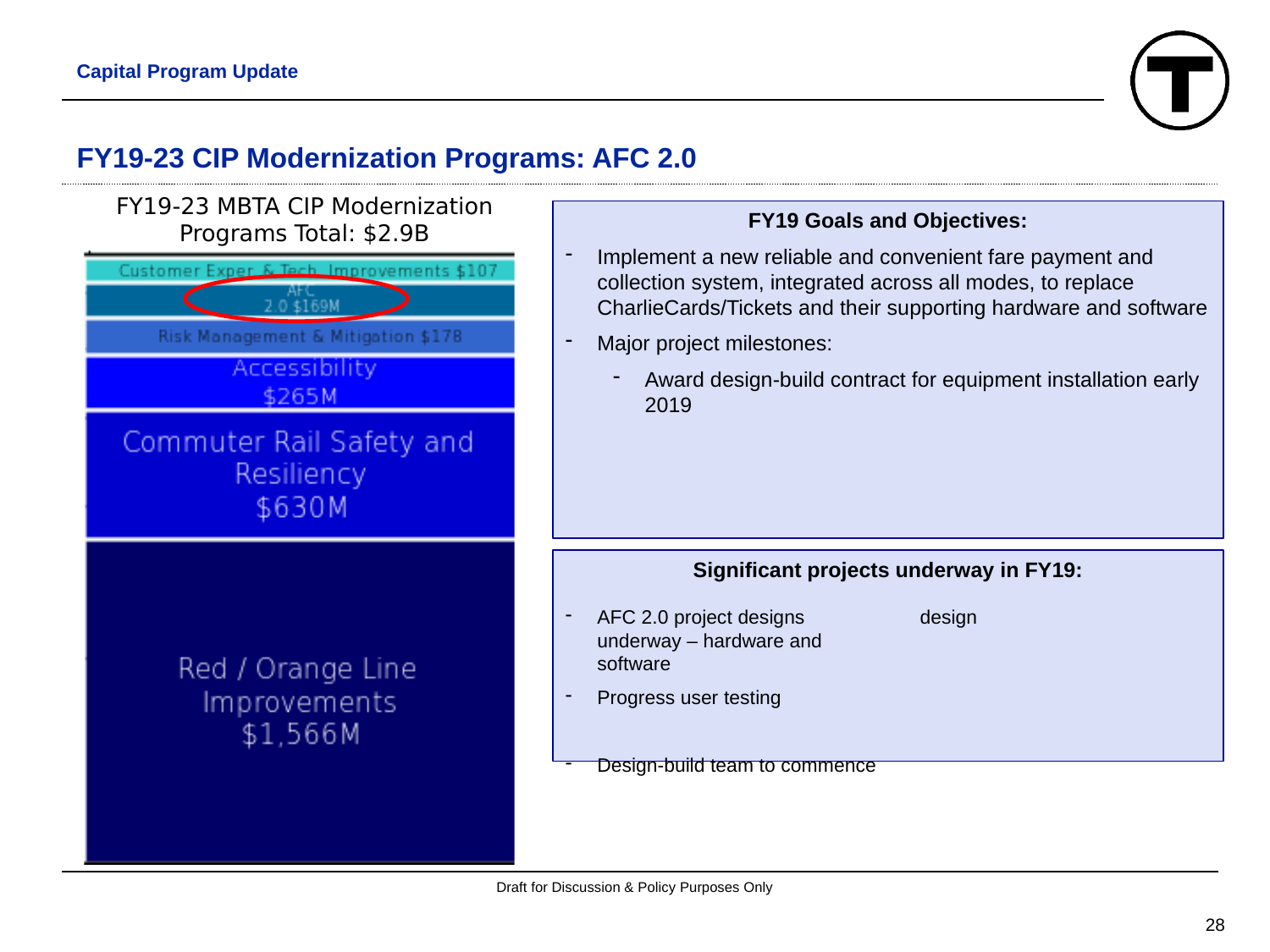

Capital Program Update
# FY19-23 CIP Modernization Programs: AFC 2.0
FY19-23 MBTA CIP Modernization Programs Total: $2.9B
FY19 Goals and Objectives:
Implement a new reliable and convenient fare payment and collection system, integrated across all modes, to replace CharlieCards/Tickets and their supporting hardware and software
Major project milestones:
Award design-build contract for equipment installation early 2019

Significant projects underway in FY19:

AFC 2.0 project designs underway – hardware and software
Progress user testing

Design-build team to commence design